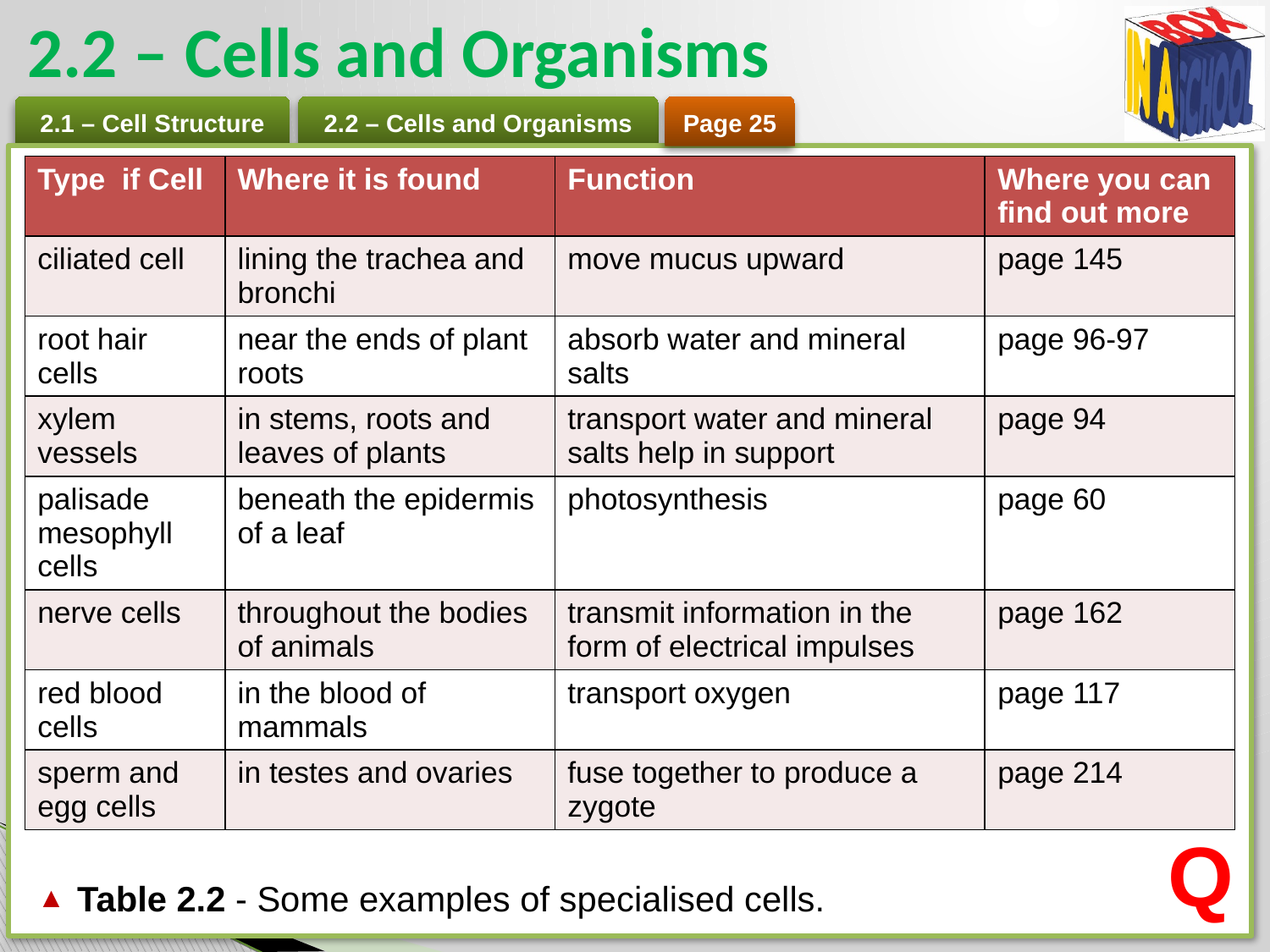

# 2.2 – Cells and Organisms
Page 25
| Type if Cell | Where it is found | Function | Where you can find out more |
| --- | --- | --- | --- |
| ciliated cell | lining the trachea and bronchi | move mucus upward | page 145 |
| root hair cells | near the ends of plant roots | absorb water and mineral salts | page 96-97 |
| xylem vessels | in stems, roots and leaves of plants | transport water and mineral salts help in support | page 94 |
| palisade mesophyll cells | beneath the epidermis of a leaf | photosynthesis | page 60 |
| nerve cells | throughout the bodies of animals | transmit information in the form of electrical impulses | page 162 |
| red blood cells | in the blood of mammals | transport oxygen | page 117 |
| sperm and egg cells | in testes and ovaries | fuse together to produce a zygote | page 214 |
Q
Table 2.2 - Some examples of specialised cells.